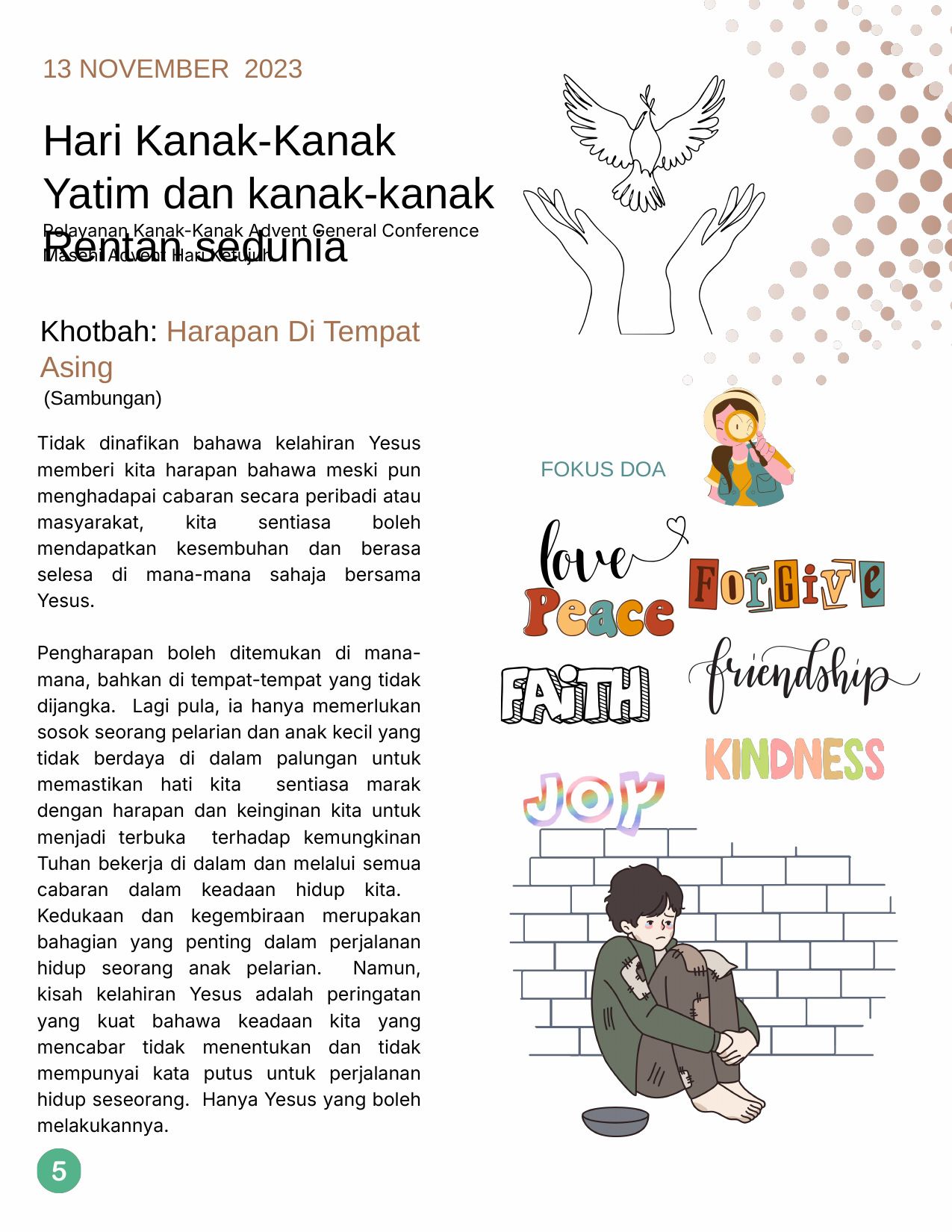

13 NOVEMBER  2023

Hari Kanak-Kanak Yatim dan kanak-kanak Rentan sedunia

Pelayanan Kanak-Kanak Advent General Conference Masehi Advent Hari Ketujuh
Khotbah: Harapan Di Tempat Asing
(Sambungan)

Tidak dinafikan bahawa kelahiran Yesus memberi kita harapan bahawa meski pun menghadapai cabaran secara peribadi atau masyarakat, kita sentiasa boleh mendapatkan kesembuhan dan berasa selesa di mana-mana sahaja bersama Yesus.

Pengharapan boleh ditemukan di mana-mana, bahkan di tempat-tempat yang tidak dijangka.  Lagi pula, ia hanya memerlukan sosok seorang pelarian dan anak kecil yang tidak berdaya di dalam palungan untuk memastikan hati kita  sentiasa marak dengan harapan dan keinginan kita untuk menjadi terbuka  terhadap kemungkinan Tuhan bekerja di dalam dan melalui semua cabaran dalam keadaan hidup kita.  Kedukaan dan kegembiraan merupakan bahagian yang penting dalam perjalanan hidup seorang anak pelarian.  Namun, kisah kelahiran Yesus adalah peringatan yang kuat bahawa keadaan kita yang mencabar tidak menentukan dan tidak mempunyai kata putus untuk perjalanan hidup seseorang.  Hanya Yesus yang boleh melakukannya.

FOKUS DOA